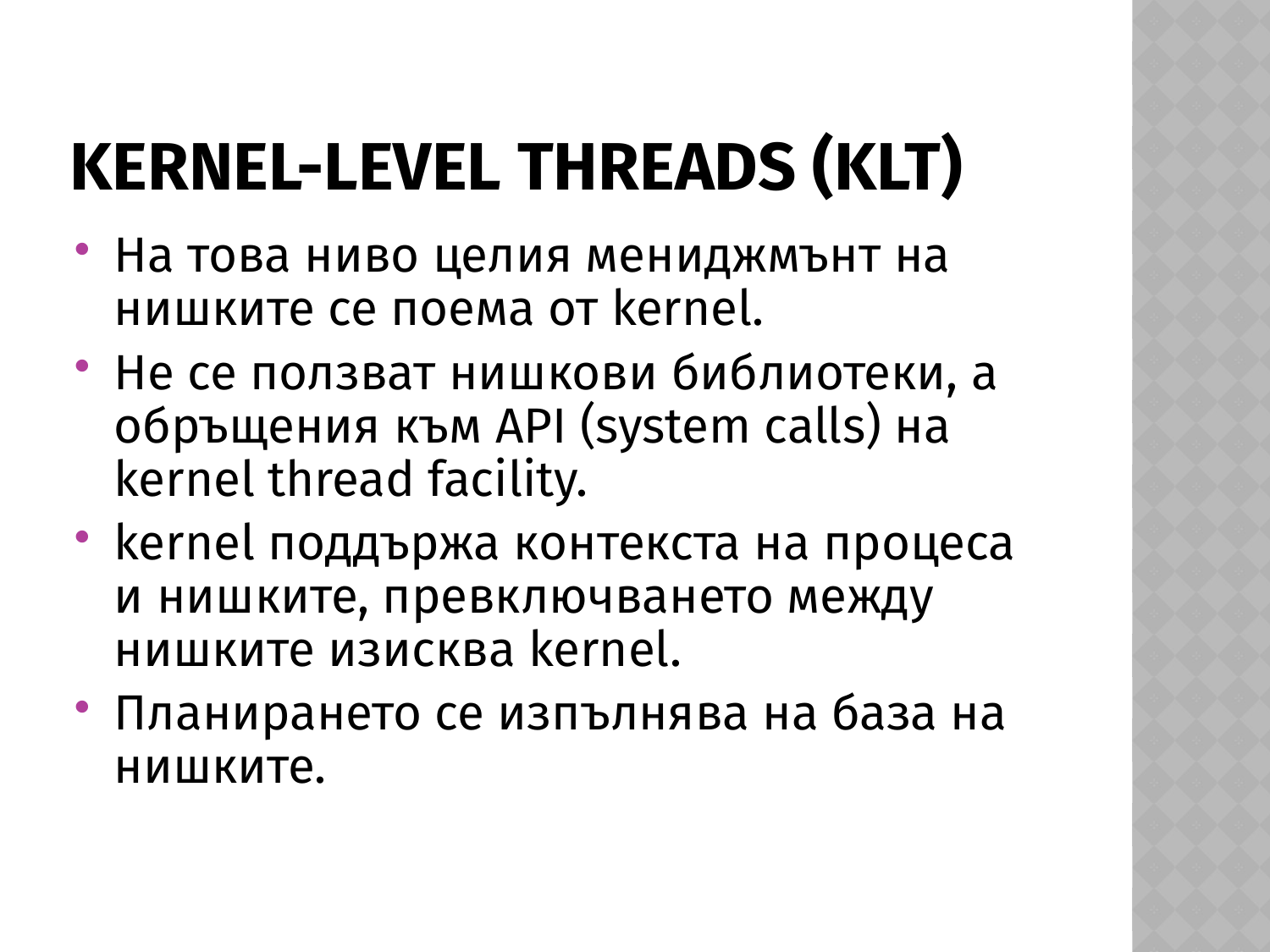

# Kernel-Level Threads (KLT)
На това ниво целия мениджмънт на нишките се поема от kernel.
Не се ползват нишкови библиотеки, а обръщения към API (system calls) на kernel thread facility.
kernel поддържа контекста на процеса и нишките, превключването между нишките изисква kernel.
Планирането се изпълнява на база на нишките.